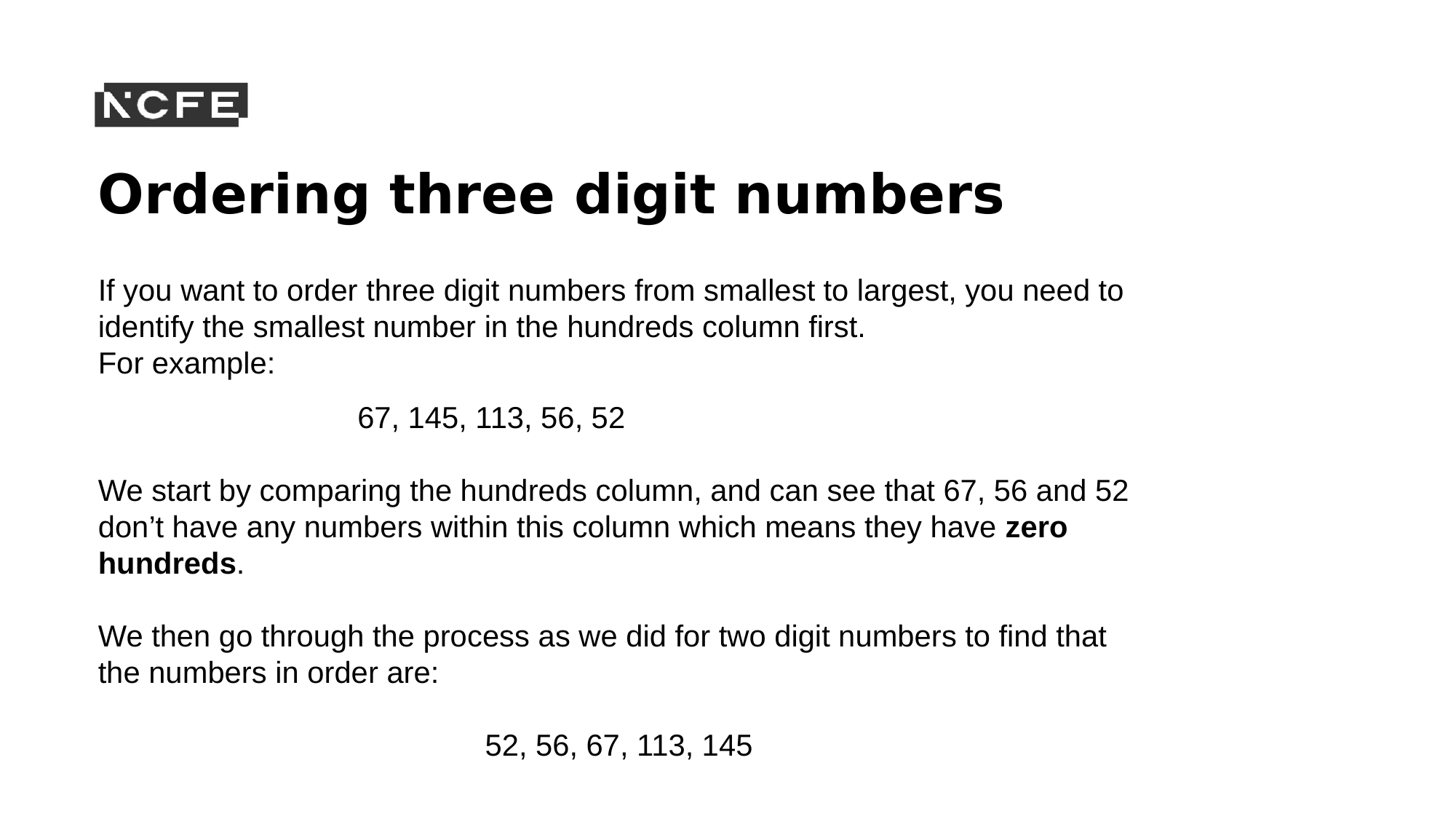

# Ordering three digit numbers
If you want to order three digit numbers from smallest to largest, you need to identify the smallest number in the hundreds column first.
For example:

                               67, 145, 113, 56, 52

We start by comparing the hundreds column, and can see that 67, 56 and 52 don’t have any numbers within this column which means they have zero hundreds.

We then go through the process as we did for two digit numbers to find that the numbers in order are:

52, 56, 67, 113, 145